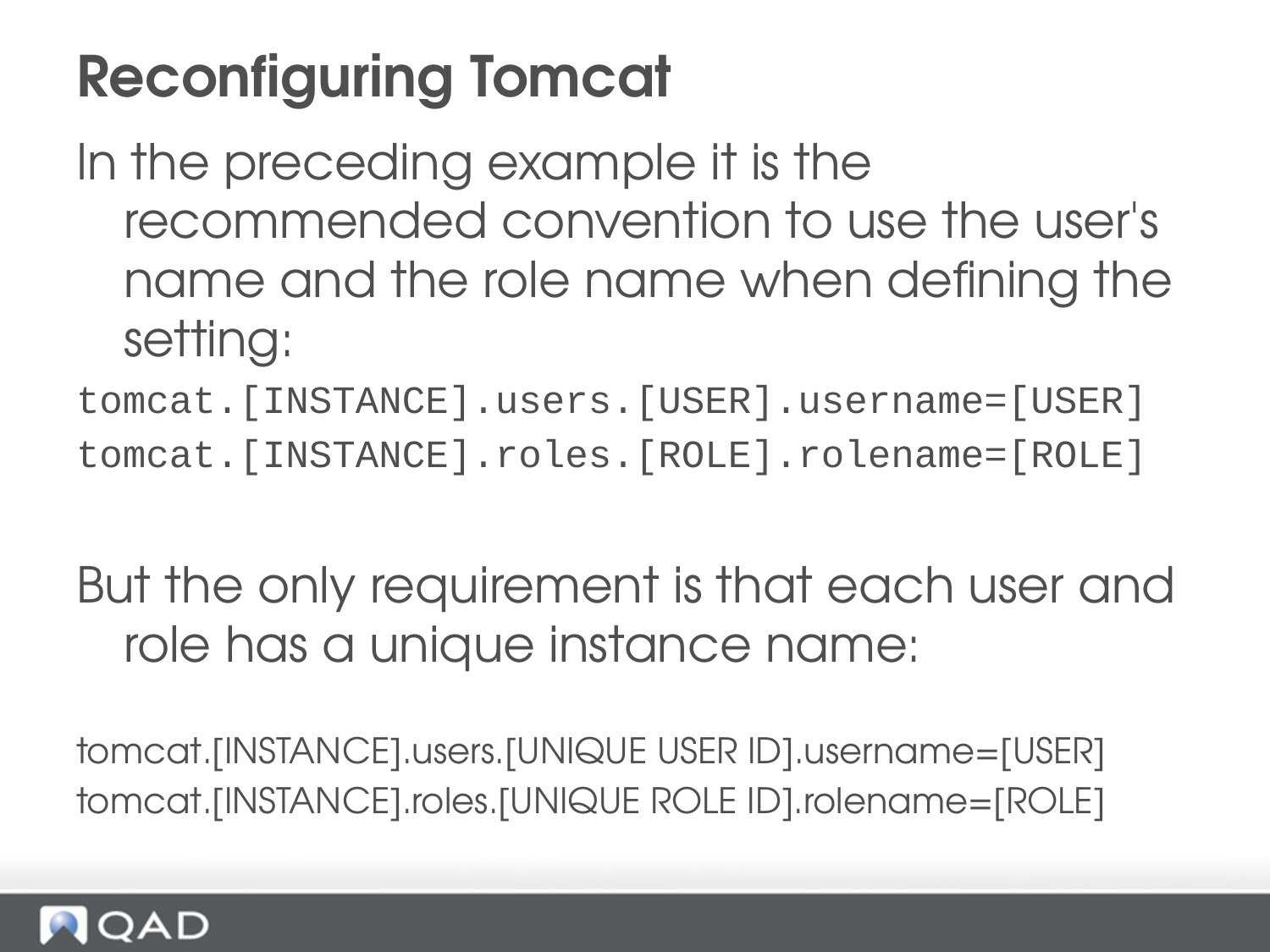

# Reconfiguring Tomcat
In the preceding example it is the recommended convention to use the user's name and the role name when defining the setting:
tomcat.[INSTANCE].users.[USER].username=[USER]
tomcat.[INSTANCE].roles.[ROLE].rolename=[ROLE]

But the only requirement is that each user and role has a unique instance name:

tomcat.[INSTANCE].users.[UNIQUE USER ID].username=[USER]
tomcat.[INSTANCE].roles.[UNIQUE ROLE ID].rolename=[ROLE]